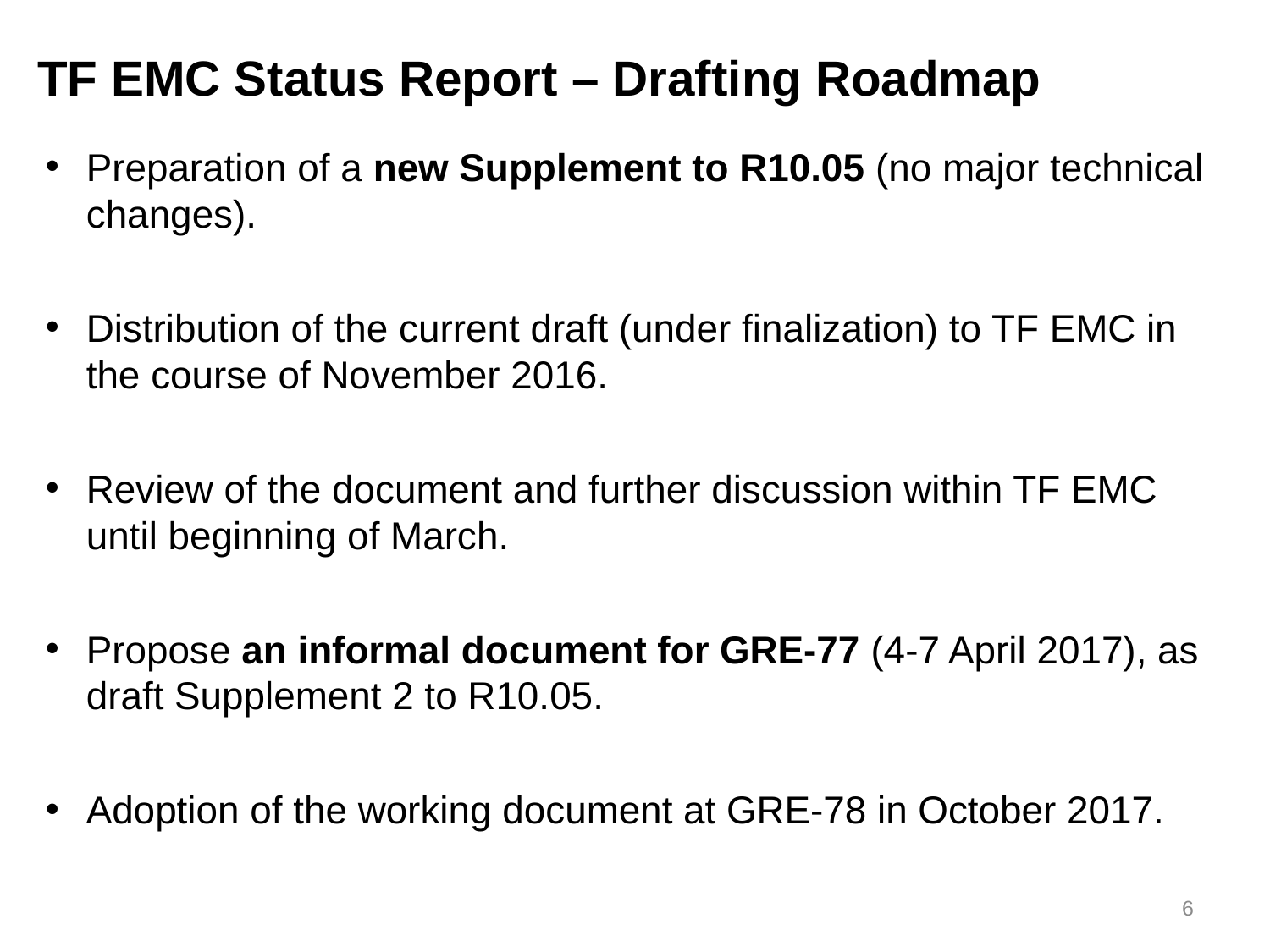

TF EMC Status Report – Drafting Roadmap
Preparation of a new Supplement to R10.05 (no major technical changes).

Distribution of the current draft (under finalization) to TF EMC in the course of November 2016.

Review of the document and further discussion within TF EMC until beginning of March.

Propose an informal document for GRE-77 (4-7 April 2017), as draft Supplement 2 to R10.05.

Adoption of the working document at GRE-78 in October 2017.
6